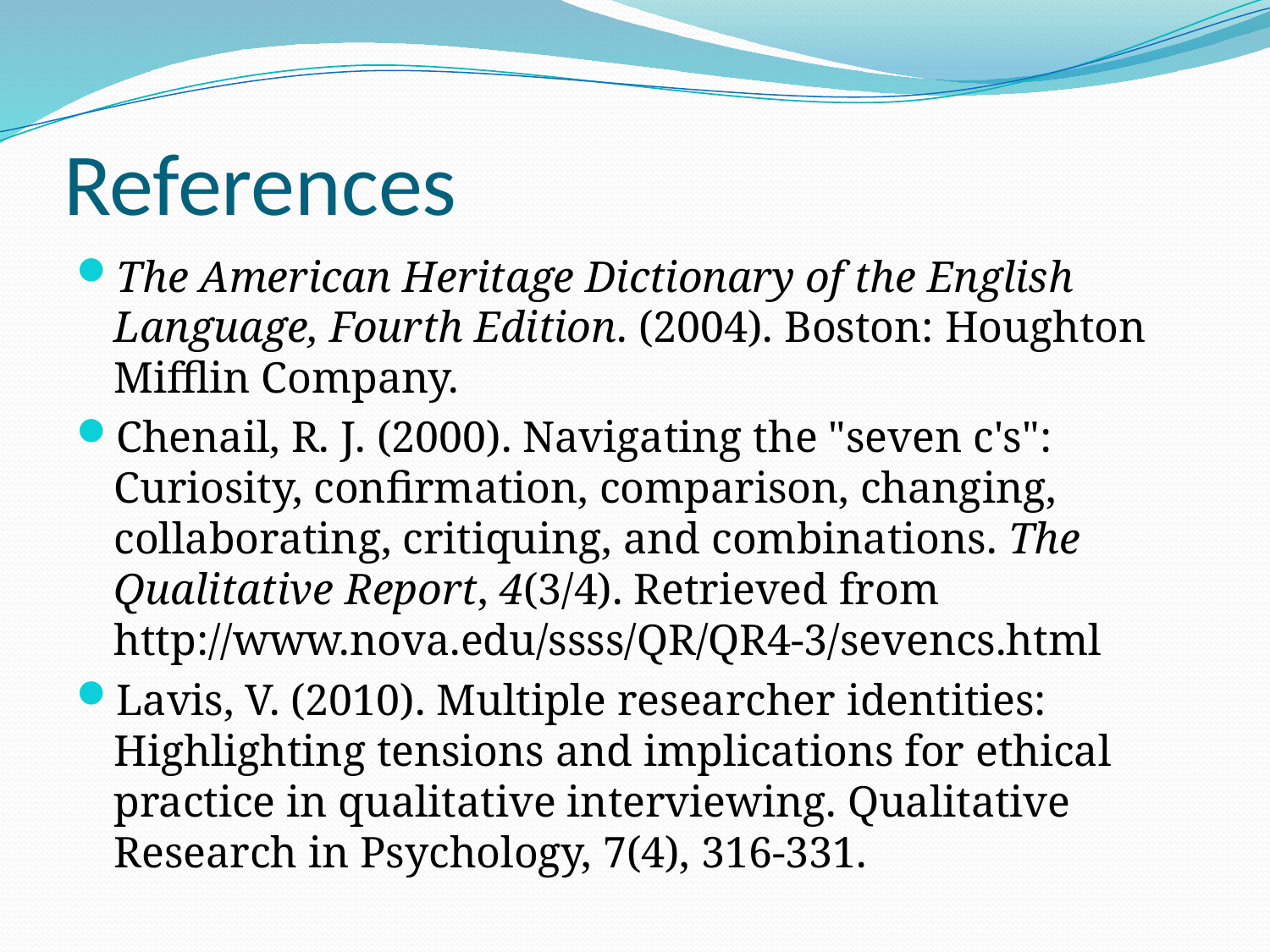

# References
The American Heritage Dictionary of the English Language, Fourth Edition. (2004). Boston: Houghton Mifflin Company.
Chenail, R. J. (2000). Navigating the "seven c's": Curiosity, confirmation, comparison, changing, collaborating, critiquing, and combinations. The Qualitative Report, 4(3/4). Retrieved from  http://www.nova.edu/ssss/QR/QR4-3/sevencs.html
Lavis, V. (2010). Multiple researcher identities: Highlighting tensions and implications for ethical practice in qualitative interviewing. Qualitative Research in Psychology, 7(4), 316-331.